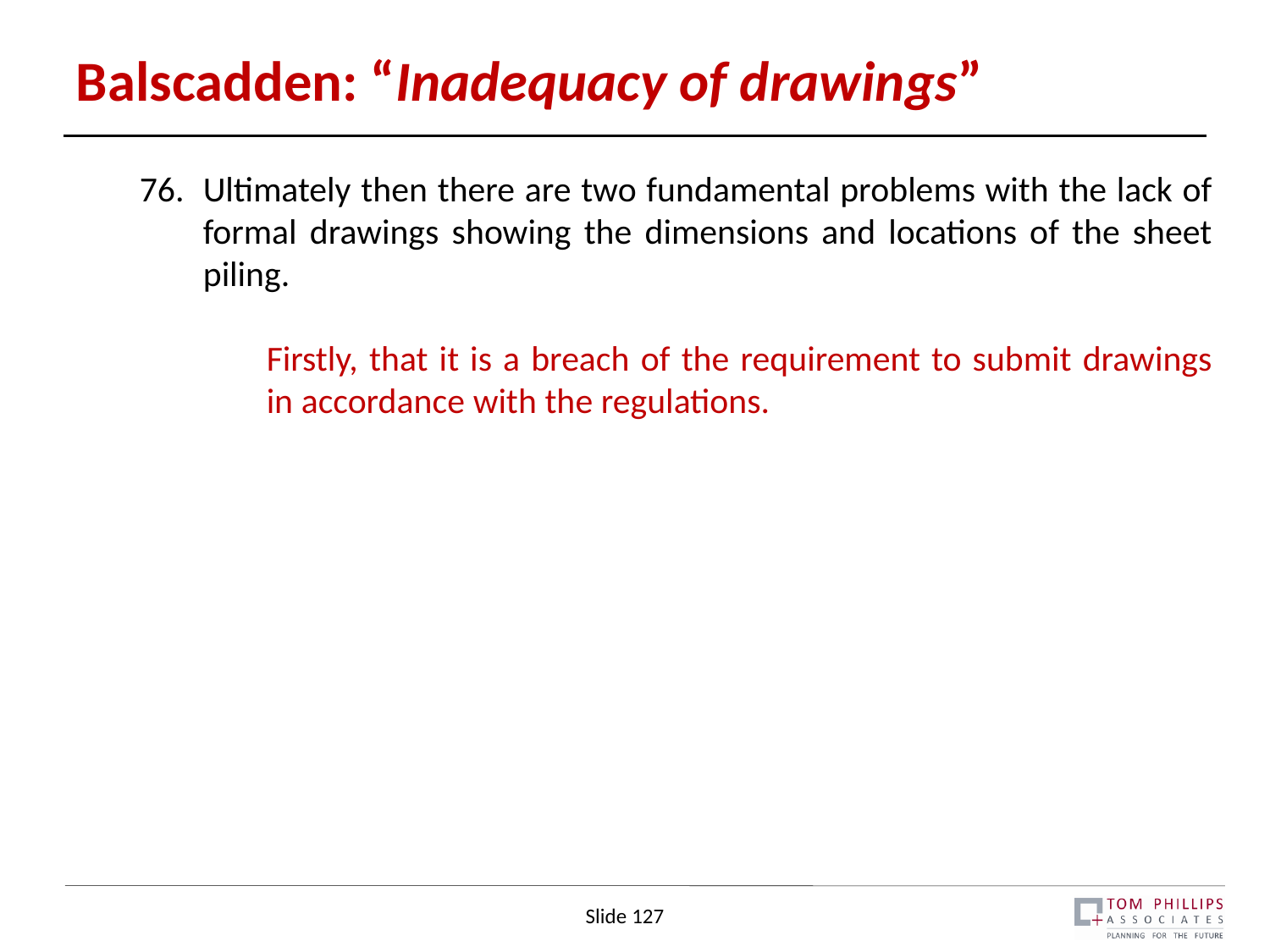

# Balscadden: “Inadequacy of drawings”
Ultimately then there are two fundamental problems with the lack of formal drawings showing the dimensions and locations of the sheet piling.

	Firstly, that it is a breach of the requirement to submit drawings 	in accordance with the regulations.